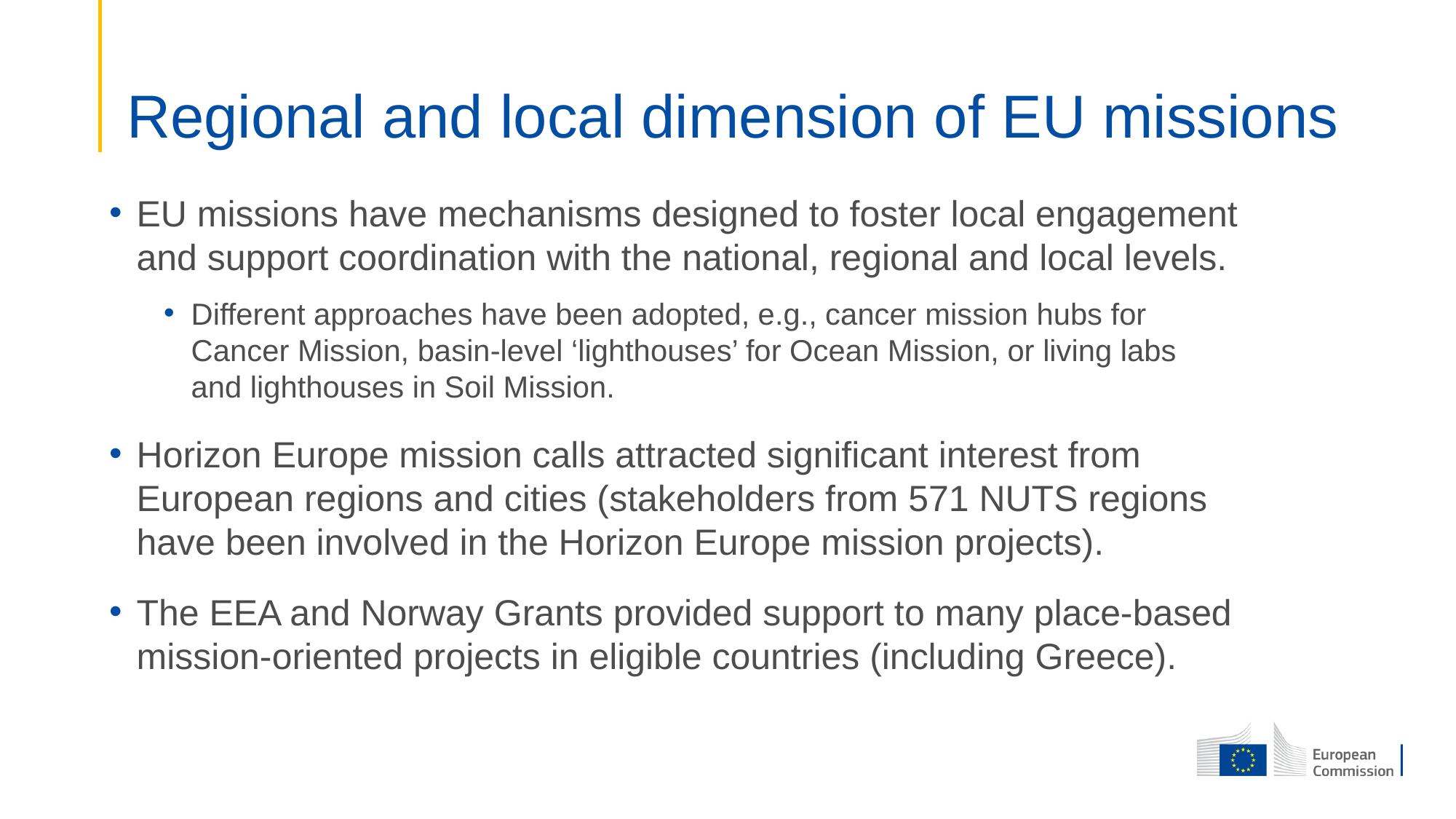

# Regional and local dimension of EU missions
EU missions have mechanisms designed to foster local engagement and support coordination with the national, regional and local levels.
Different approaches have been adopted, e.g., cancer mission hubs for Cancer Mission, basin-level ‘lighthouses’ for Ocean Mission, or living labs
and lighthouses in Soil Mission.
Horizon Europe mission calls attracted significant interest from European regions and cities (stakeholders from 571 NUTS regions have been involved in the Horizon Europe mission projects).
The EEA and Norway Grants provided support to many place-based mission-oriented projects in eligible countries (including Greece).